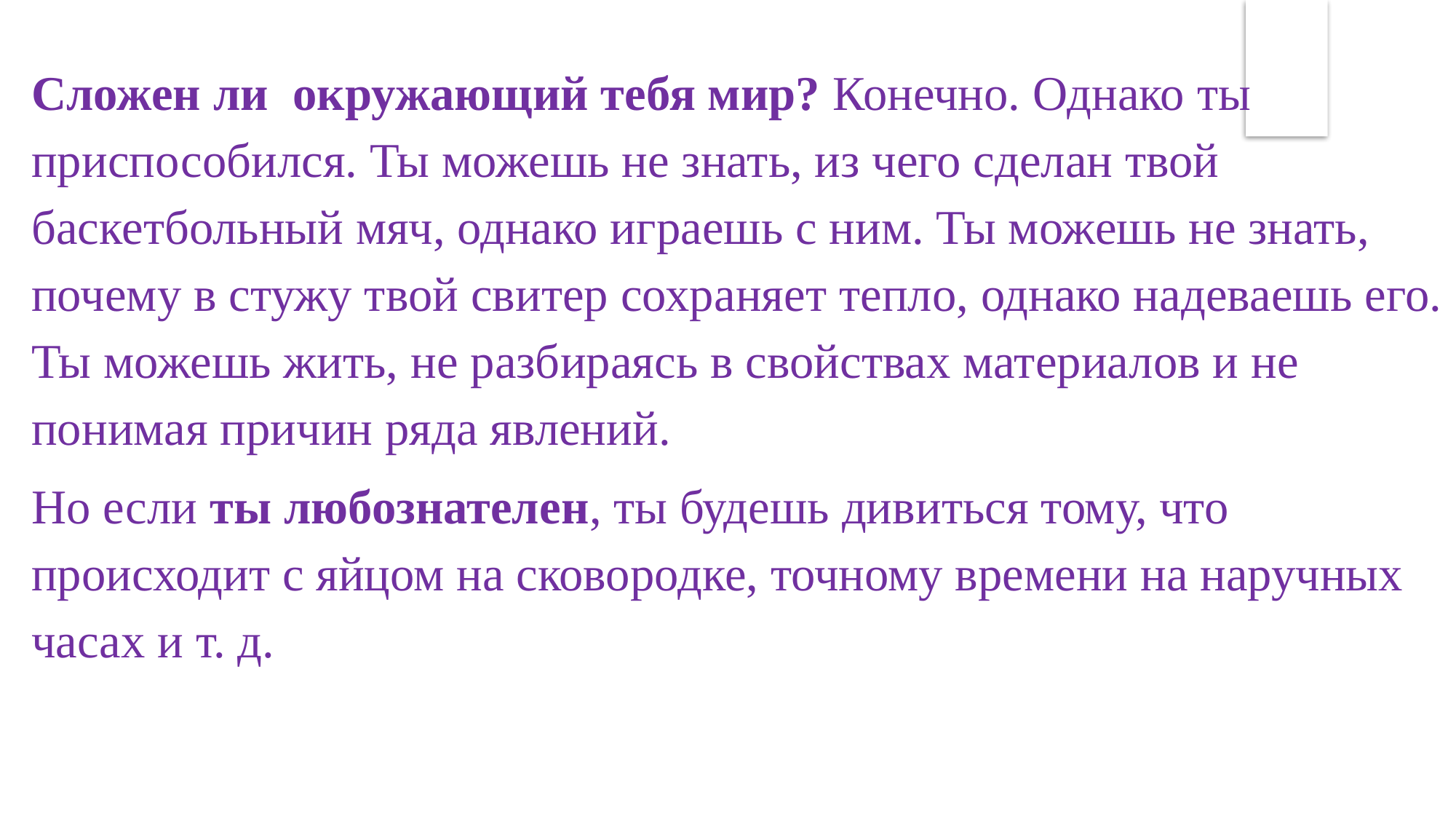

Сложен ли  окружающий тебя мир? Конечно. Однако ты приспособился. Ты можешь не знать, из чего сделан твой баскетбольный мяч, однако играешь с ним. Ты можешь не знать, почему в стужу твой свитер сохраняет тепло, однако надеваешь его. Ты можешь жить, не разбираясь в свойствах материалов и не понимая причин ряда явлений.
Но если ты любознателен, ты будешь дивиться тому, что происходит с яйцом на сковородке, точному времени на наручных часах и т. д.